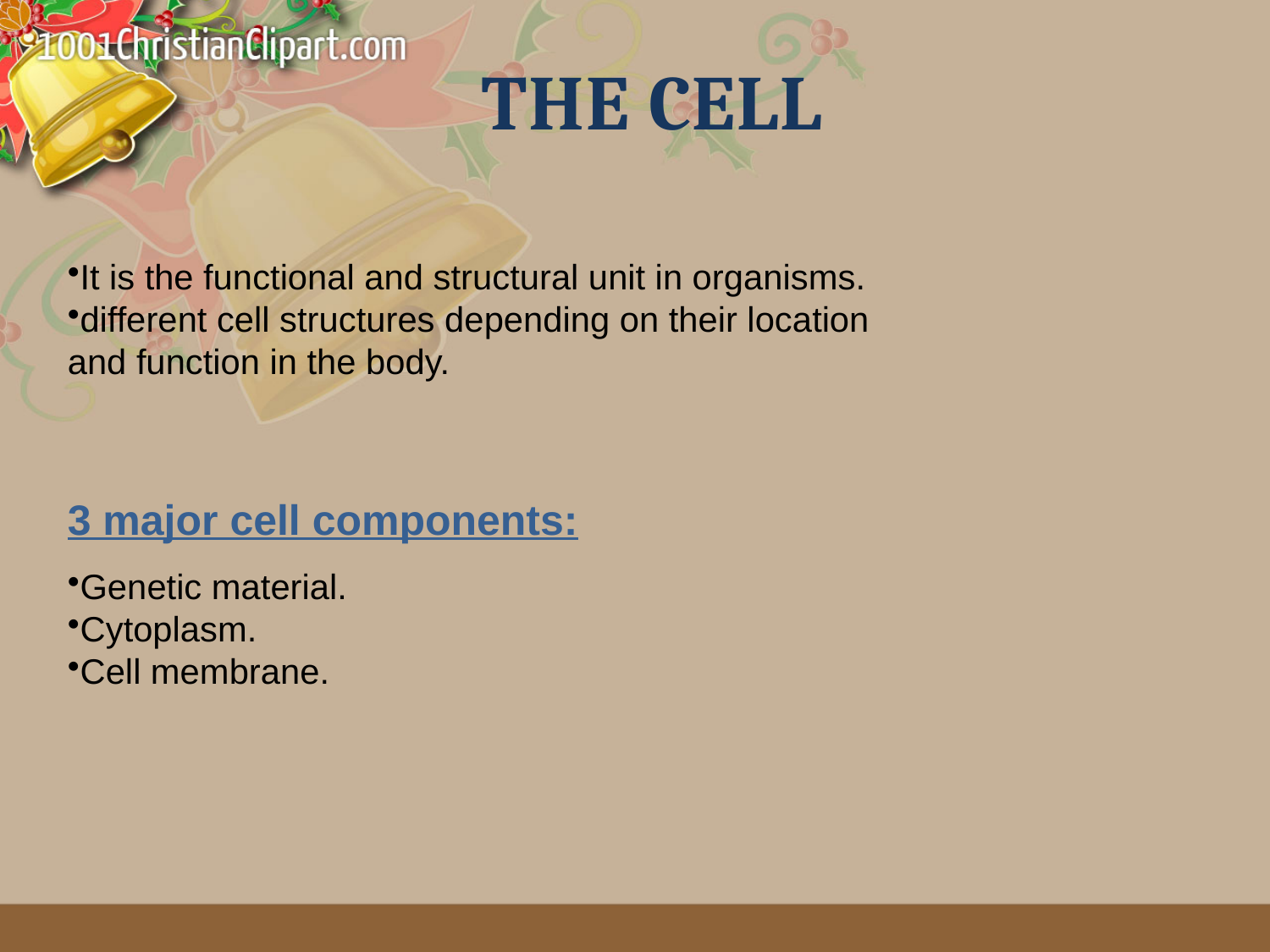

THE CELL
It is the functional and structural unit in organisms.
different cell structures depending on their location
and function in the body.

3 major cell components:

Genetic material.
Cytoplasm.
Cell membrane.